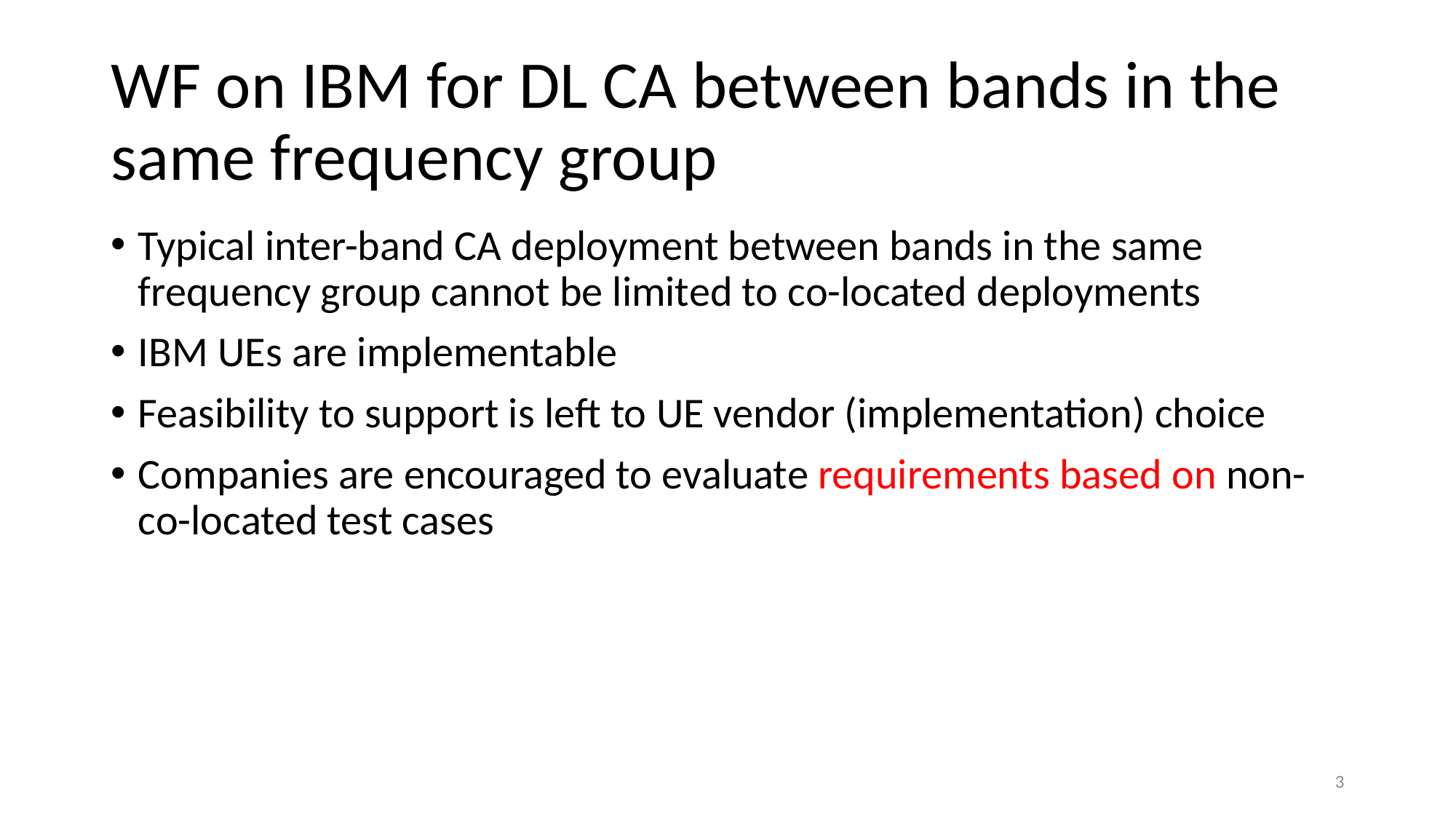

# WF on IBM for DL CA between bands in the same frequency group
Typical inter-band CA deployment between bands in the same frequency group cannot be limited to co-located deployments
IBM UEs are implementable
Feasibility to support is left to UE vendor (implementation) choice
Companies are encouraged to evaluate requirements based on non-co-located test cases
3